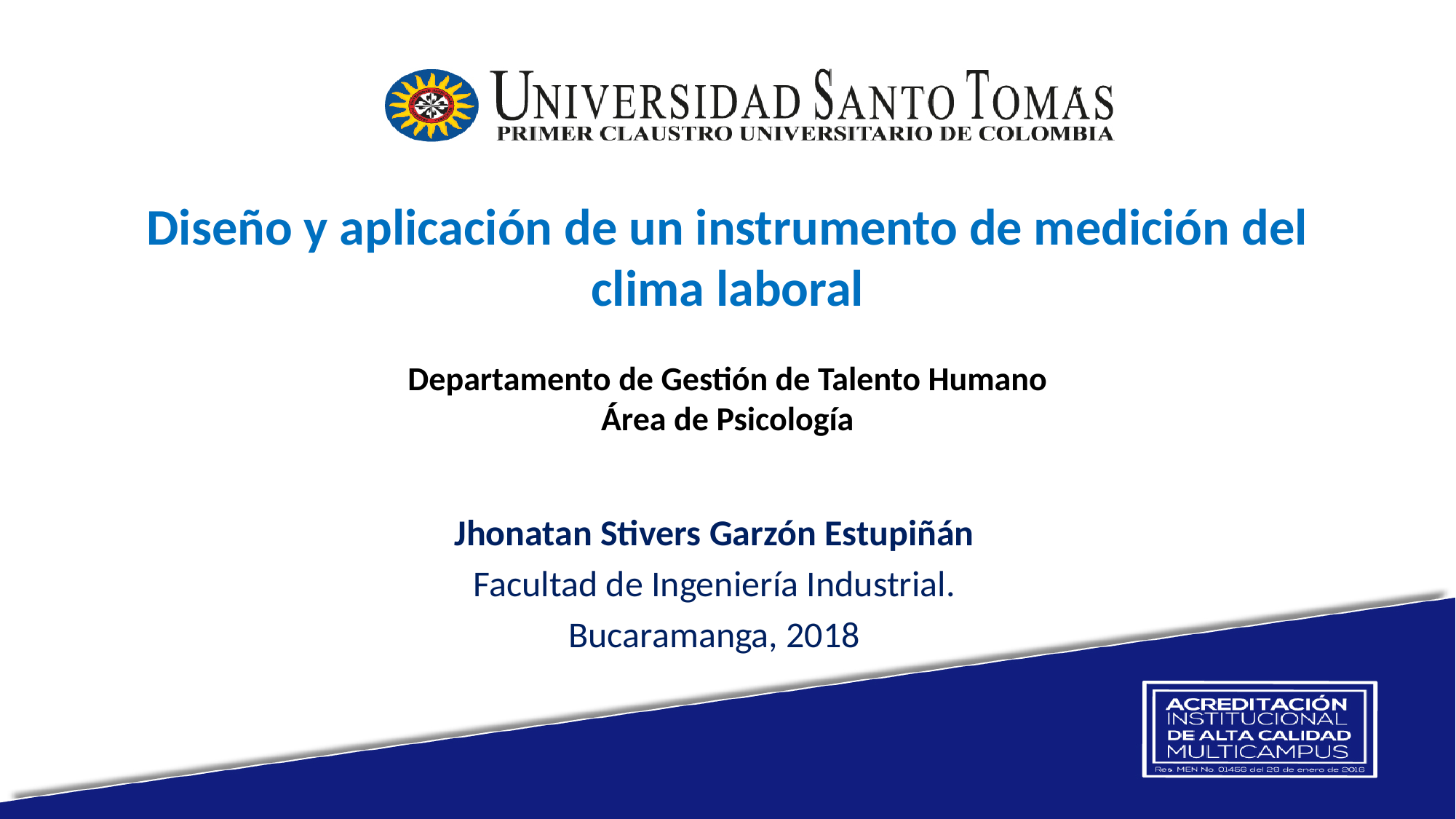

# Diseño y aplicación de un instrumento de medición del clima laboral Departamento de Gestión de Talento Humano Área de Psicología
Jhonatan Stivers Garzón Estupiñán
Facultad de Ingeniería Industrial.
Bucaramanga, 2018